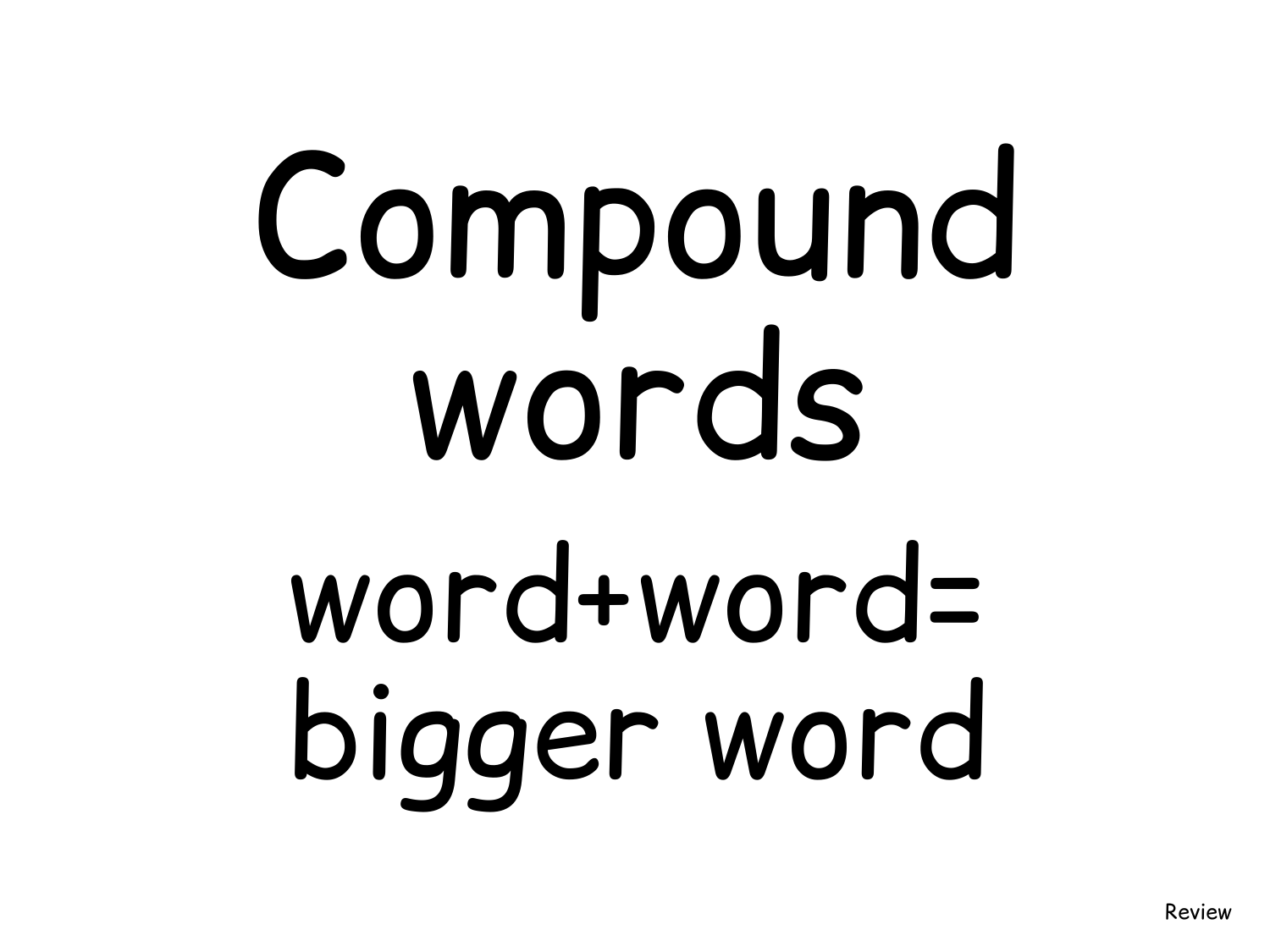

# Compound words word+word= bigger word
Review